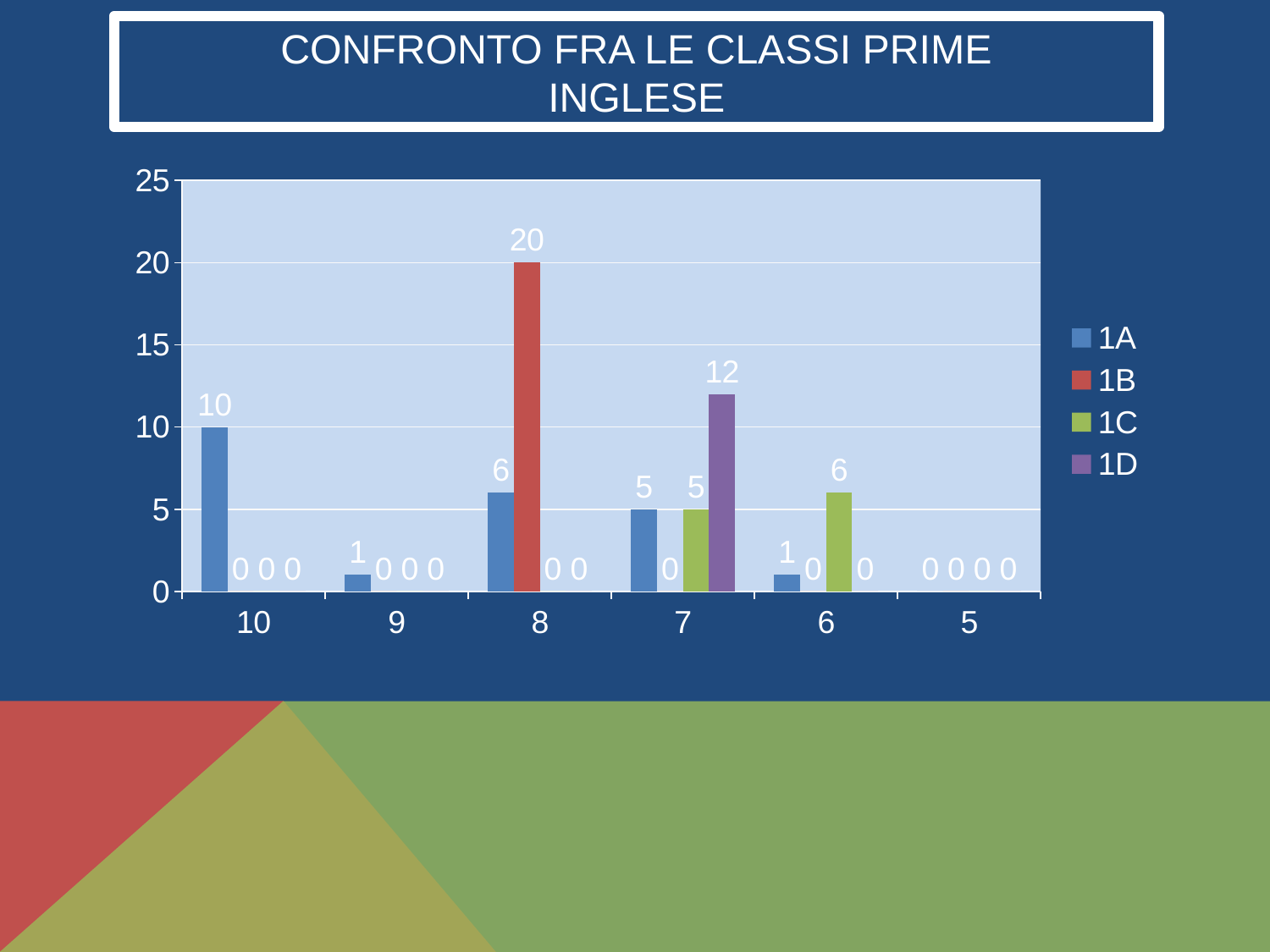

# CONFRONTO FRA LE CLASSI PRIME inglese

### Chart

| Category | 1A | 1B | 1C | 1D |
|---|---|---|---|---|
| 10 | 10.0 | 0.0 | 0.0 | 0.0 |
| 9 | 1.0 | 0.0 | 0.0 | 0.0 |
| 8 | 6.0 | 20.0 | 0.0 | 0.0 |
| 7 | 5.0 | 0.0 | 5.0 | 12.0 |
| 6 | 1.0 | 0.0 | 6.0 | 0.0 |
| 5 | 0.0 | 0.0 | 0.0 | 0.0 |